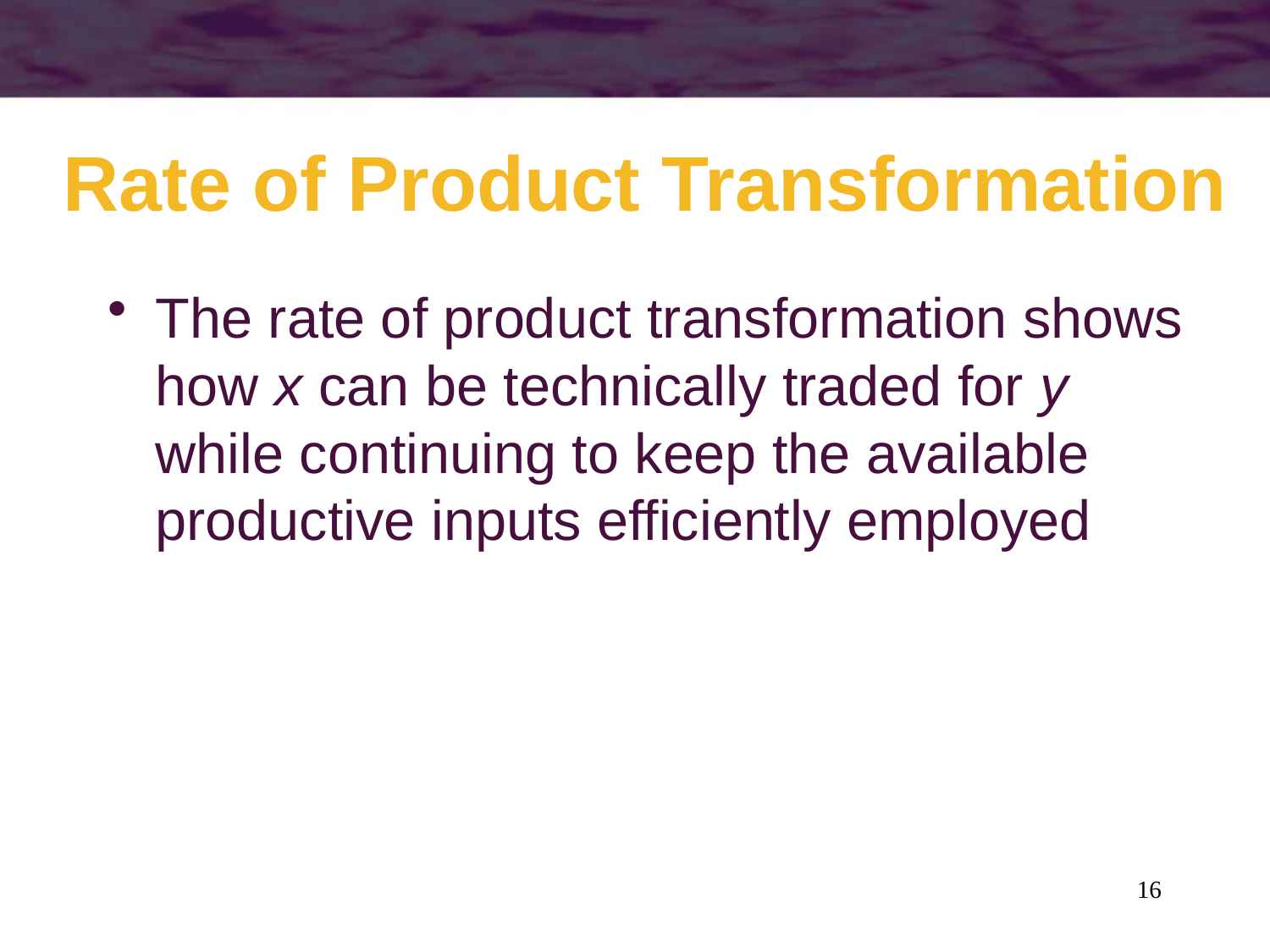

# Rate of Product Transformation
The rate of product transformation shows how x can be technically traded for y while continuing to keep the available productive inputs efficiently employed
16